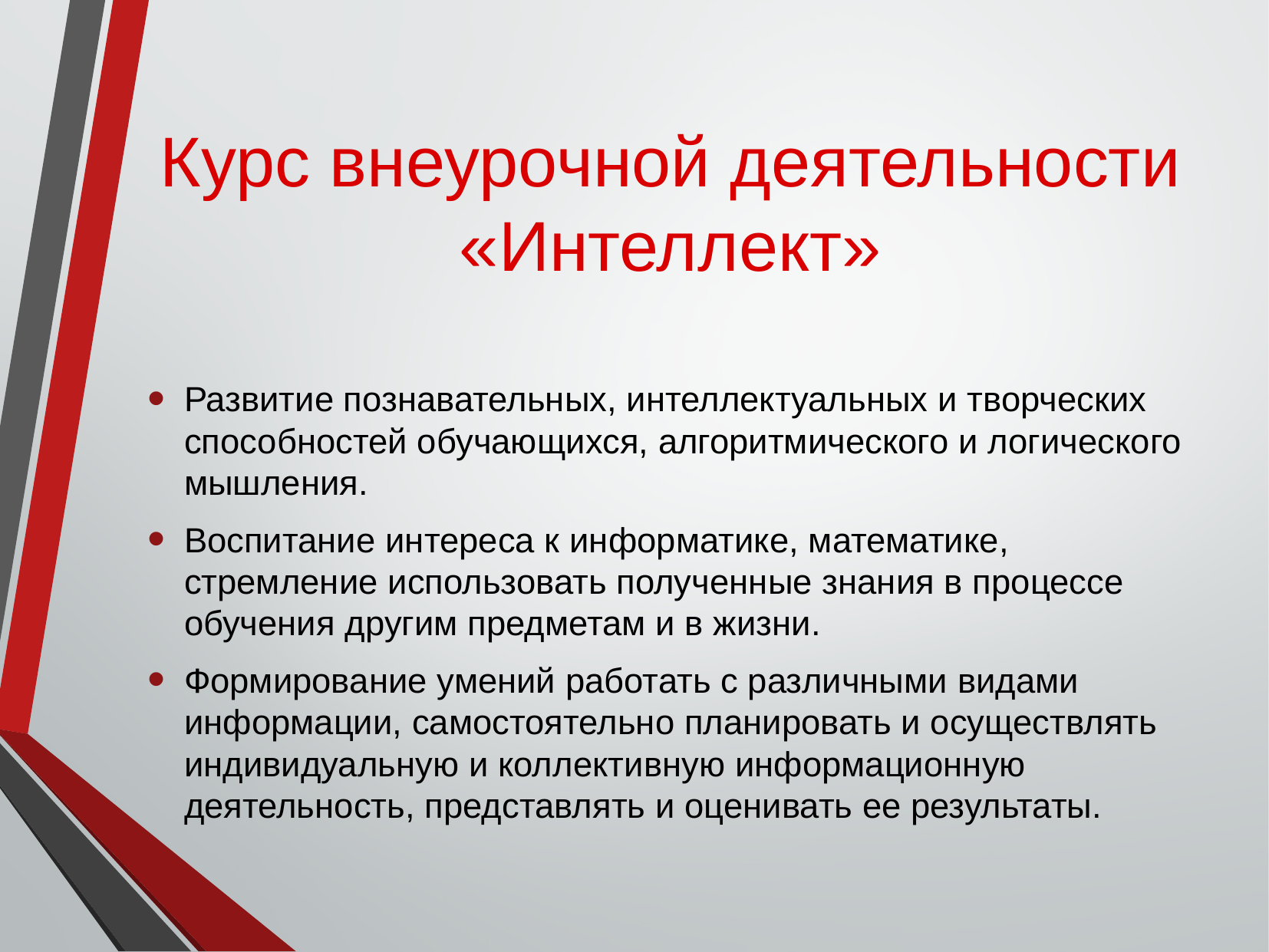

# Курс внеурочной деятельности «Интеллект»
Развитие познавательных, интеллектуальных и творческих способностей обучающихся, алгоритмического и логического мышления.
Воспитание интереса к информатике, математике, стремление использовать полученные знания в процессе обучения другим предметам и в жизни.
Формирование умений работать с различными видами информации, самостоятельно планировать и осуществлять индивидуальную и коллективную информационную деятельность, представлять и оценивать ее результаты.